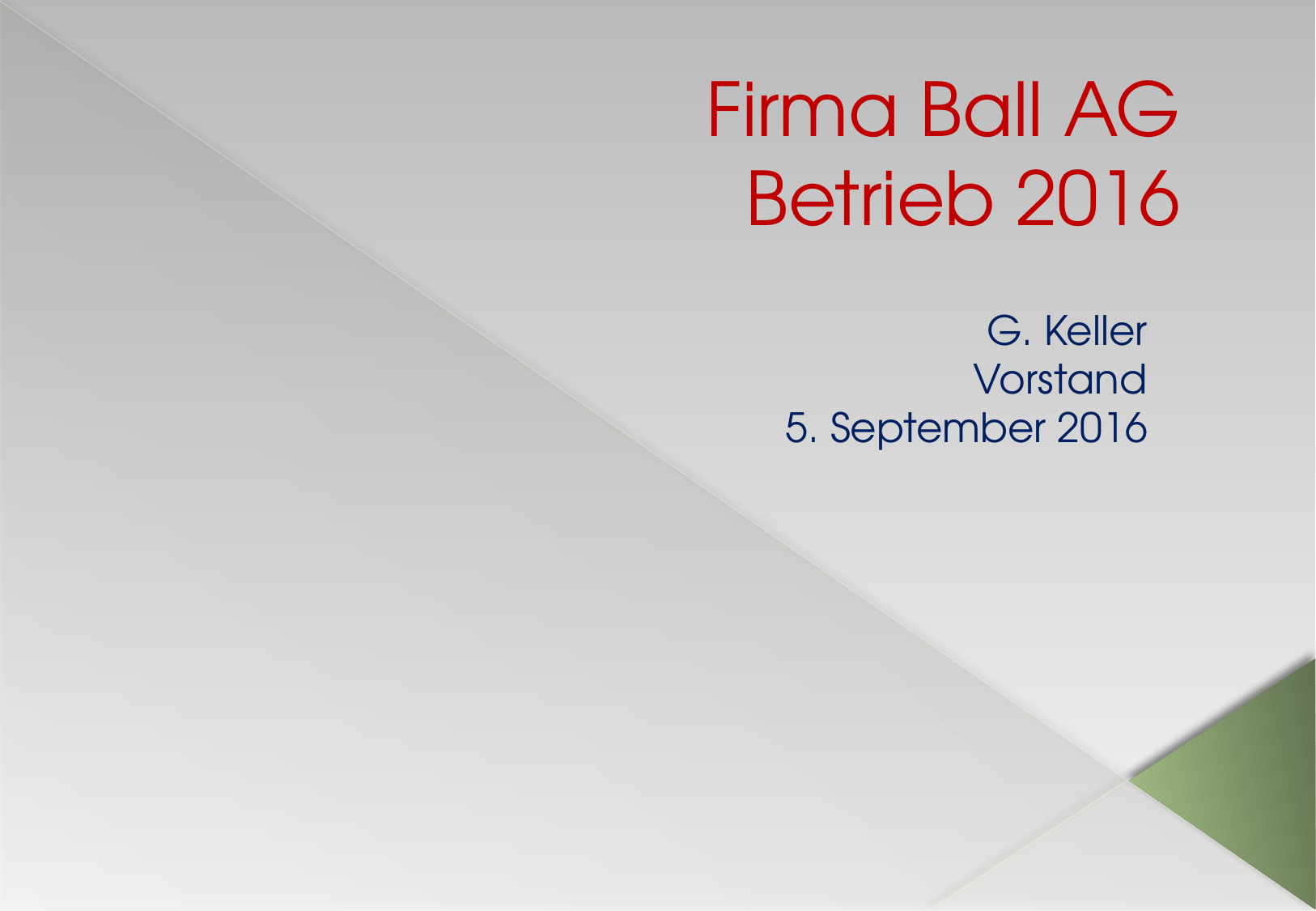

# Firma Ball AG Betrieb 2016
G. Keller
Vorstand
5. September 2016